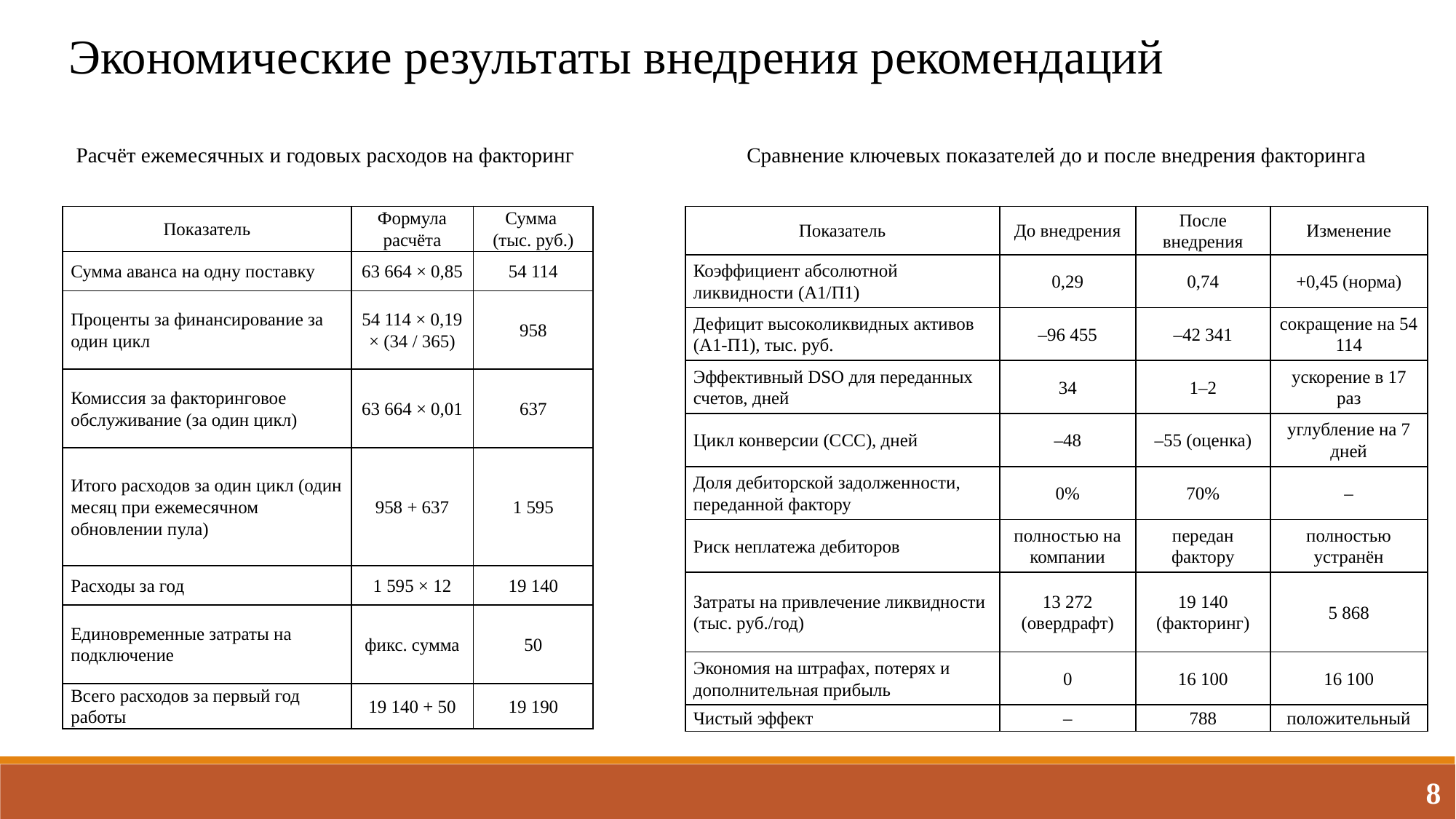

Экономические результаты внедрения рекомендаций
Расчёт ежемесячных и годовых расходов на факторинг
Сравнение ключевых показателей до и после внедрения факторинга
| Показатель | Формула расчёта | Сумма (тыс. руб.) |
| --- | --- | --- |
| Сумма аванса на одну поставку | 63 664 × 0,85 | 54 114 |
| Проценты за финансирование за один цикл | 54 114 × 0,19 × (34 / 365) | 958 |
| Комиссия за факторинговое обслуживание (за один цикл) | 63 664 × 0,01 | 637 |
| Итого расходов за один цикл (один месяц при ежемесячном обновлении пула) | 958 + 637 | 1 595 |
| Расходы за год | 1 595 × 12 | 19 140 |
| Единовременные затраты на подключение | фикс. сумма | 50 |
| Всего расходов за первый год работы | 19 140 + 50 | 19 190 |
| Показатель | До внедрения | После внедрения | Изменение |
| --- | --- | --- | --- |
| Коэффициент абсолютной ликвидности (А1/П1) | 0,29 | 0,74 | +0,45 (норма) |
| Дефицит высоколиквидных активов (А1-П1), тыс. руб. | –96 455 | –42 341 | сокращение на 54 114 |
| Эффективный DSO для переданных счетов, дней | 34 | 1–2 | ускорение в 17 раз |
| Цикл конверсии (CCC), дней | –48 | –55 (оценка) | углубление на 7 дней |
| Доля дебиторской задолженности, переданной фактору | 0% | 70% | – |
| Риск неплатежа дебиторов | полностью на компании | передан фактору | полностью устранён |
| Затраты на привлечение ликвидности (тыс. руб./год) | 13 272 (овердрафт) | 19 140 (факторинг) | 5 868 |
| Экономия на штрафах, потерях и дополнительная прибыль | 0 | 16 100 | 16 100 |
| Чистый эффект | – | 788 | положительный |
8